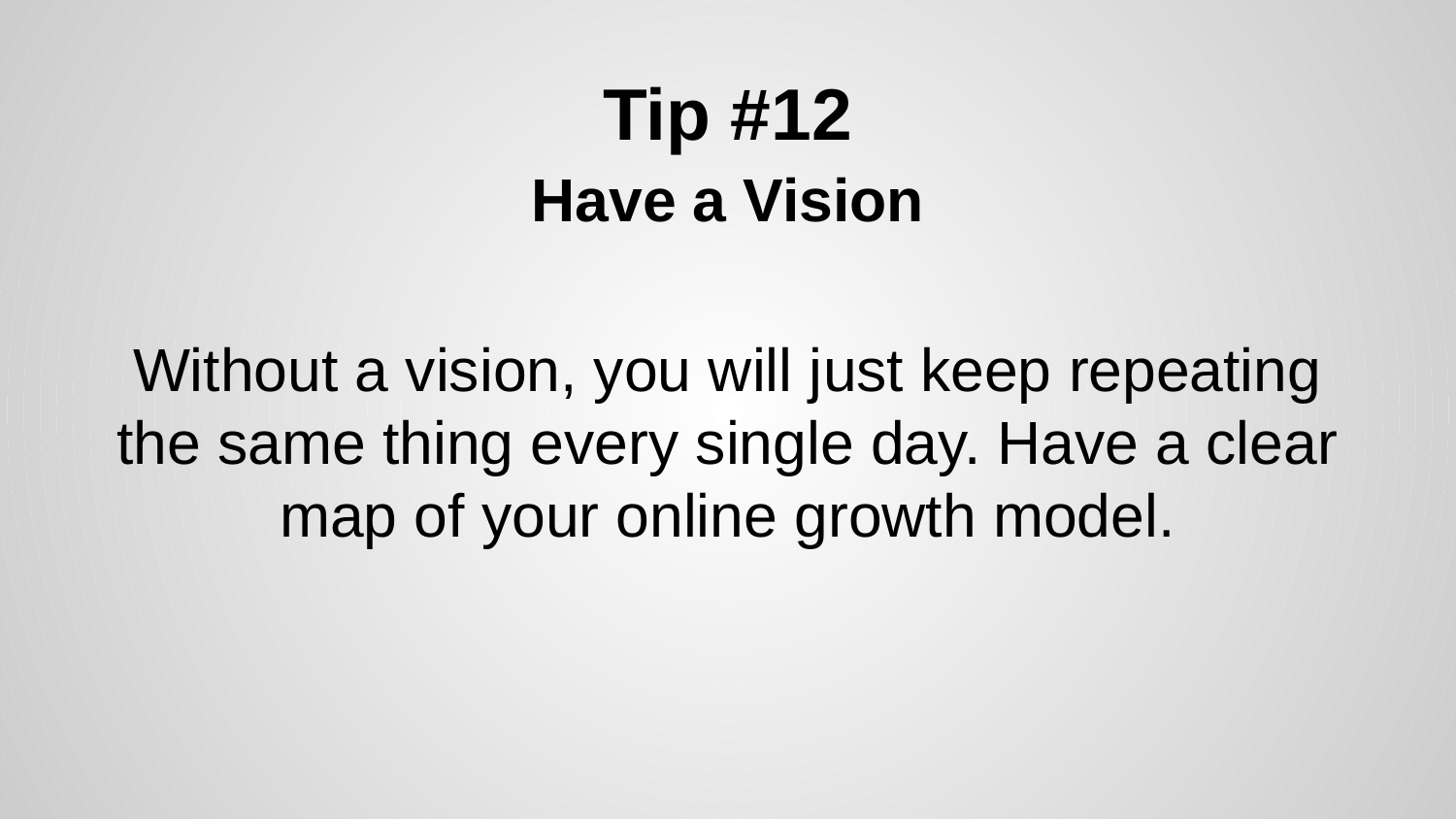

# Tip #12

Have a Vision

Without a vision, you will just keep repeating the same thing every single day. Have a clear map of your online growth model.